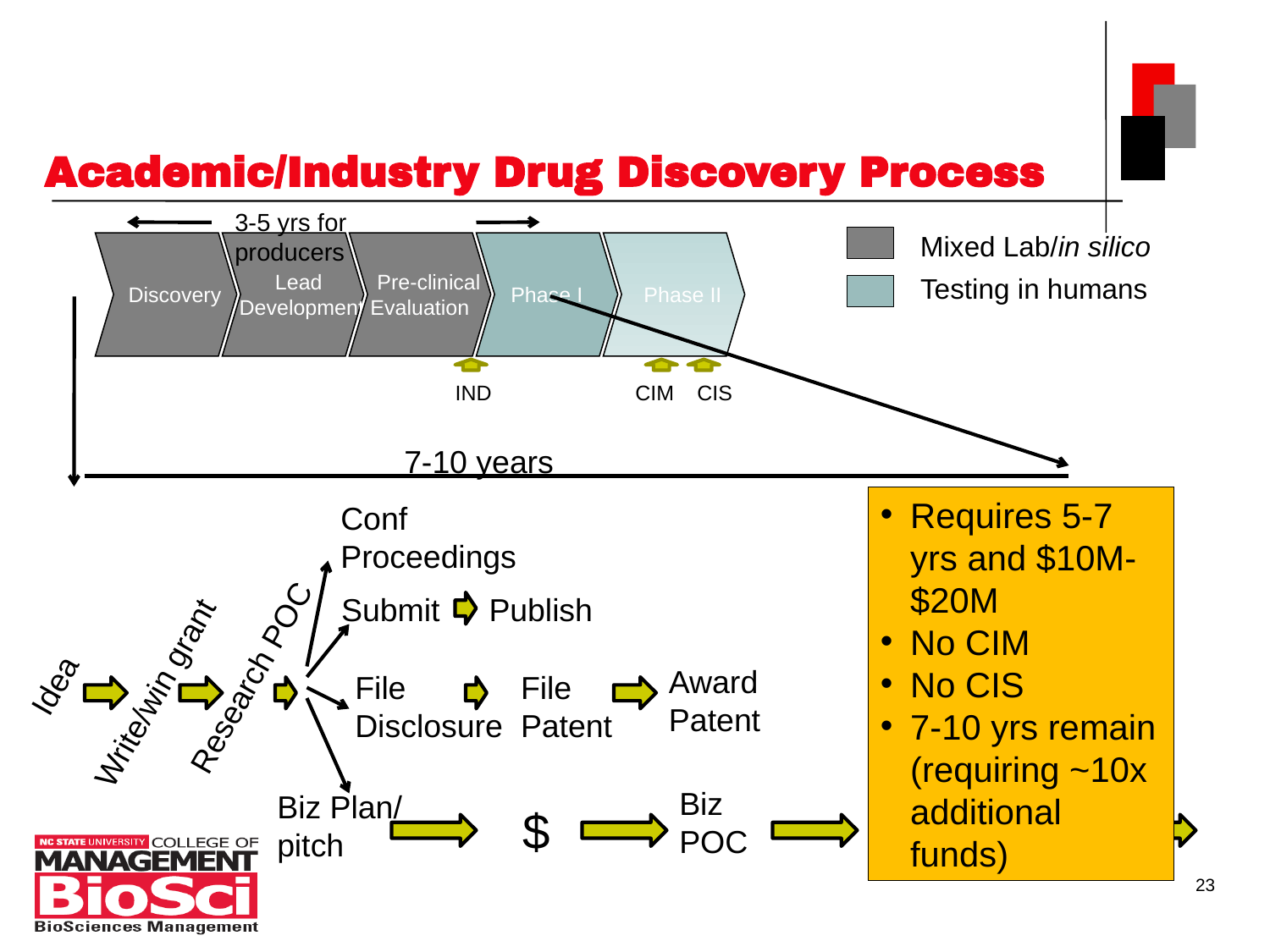

# Academic/Industry Drug Discovery Process
3-5 yrs for producers
Mixed Lab/in silico

Testing in humans

   Discovery
   Lead
   Development
   Pre-clinical
Evaluation
Phase I
   Phase II

IND
CIM
CIS
7-10 years
Requires 5-7 yrs and $10M-$20M
No CIM
No CIS
7-10 yrs remain (requiring ~10x additional funds)
Conf Proceedings
Submit
Publish

Write/win grant
Research POC
Idea
Award Patent
File Disclosure
File Patent

Biz POC
Biz Plan/ pitch
$
Partnerships

23